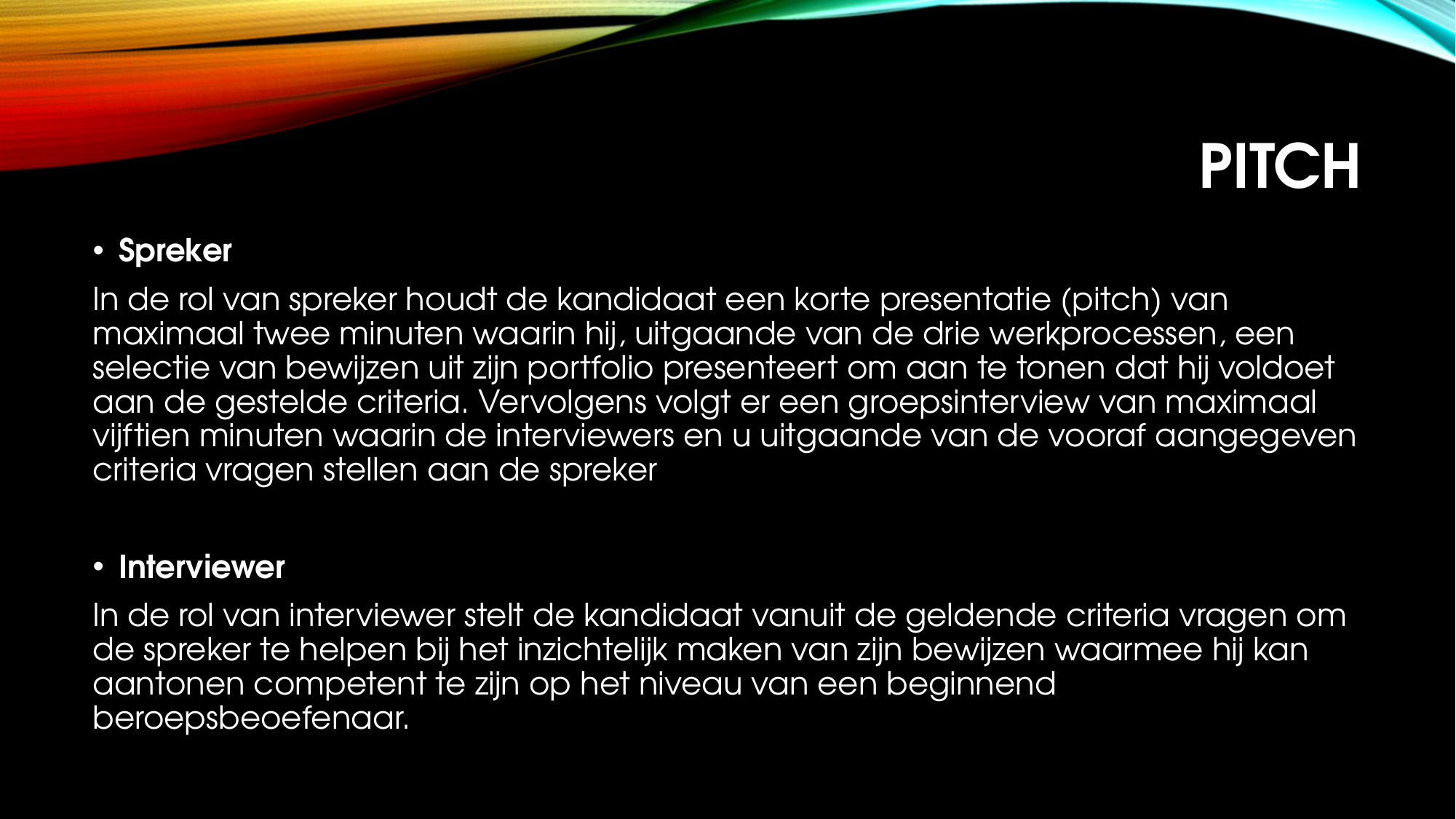

# Pitch
Spreker
In de rol van spreker houdt de kandidaat een korte presentatie (pitch) van maximaal twee minuten waarin hij, uitgaande van de drie werkprocessen, een selectie van bewijzen uit zijn portfolio presenteert om aan te tonen dat hij voldoet aan de gestelde criteria. Vervolgens volgt er een groepsinterview van maximaal vijftien minuten waarin de interviewers en u uitgaande van de vooraf aangegeven criteria vragen stellen aan de spreker

Interviewer
In de rol van interviewer stelt de kandidaat vanuit de geldende criteria vragen om de spreker te helpen bij het inzichtelijk maken van zijn bewijzen waarmee hij kan aantonen competent te zijn op het niveau van een beginnend beroepsbeoefenaar.